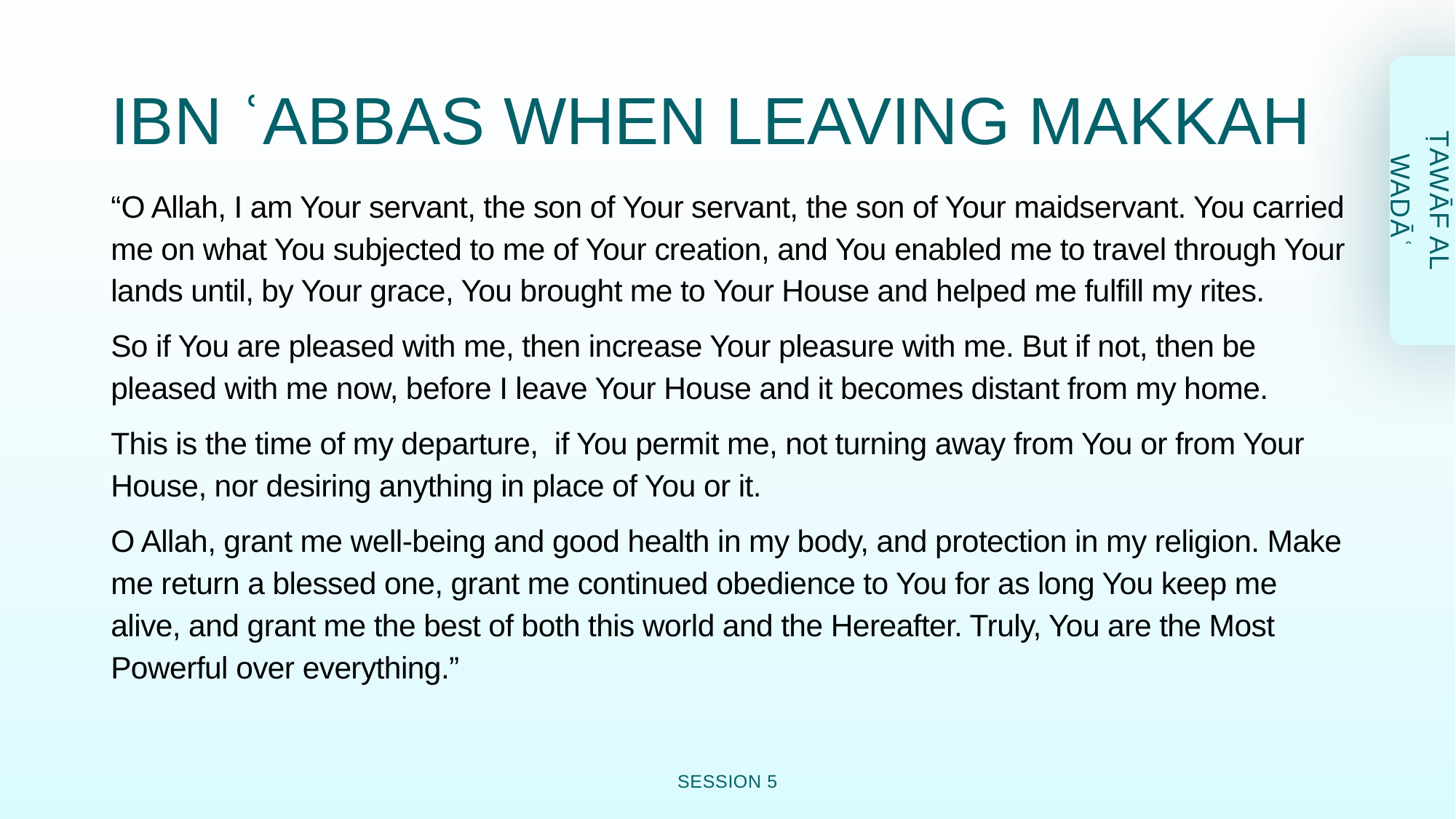

# IBN ʿABBAS WHEN LEAVING MAKKAH
ṬAWĀF AL WADĀʿ
“O Allah, I am Your servant, the son of Your servant, the son of Your maidservant. You carried me on what You subjected to me of Your creation, and You enabled me to travel through Your lands until, by Your grace, You brought me to Your House and helped me fulfill my rites.
So if You are pleased with me, then increase Your pleasure with me. But if not, then be pleased with me now, before I leave Your House and it becomes distant from my home.
This is the time of my departure,  if You permit me, not turning away from You or from Your House, nor desiring anything in place of You or it.
O Allah, grant me well-being and good health in my body, and protection in my religion. Make me return a blessed one, grant me continued obedience to You for as long You keep me alive, and grant me the best of both this world and the Hereafter. Truly, You are the Most Powerful over everything.”
SESSION 5